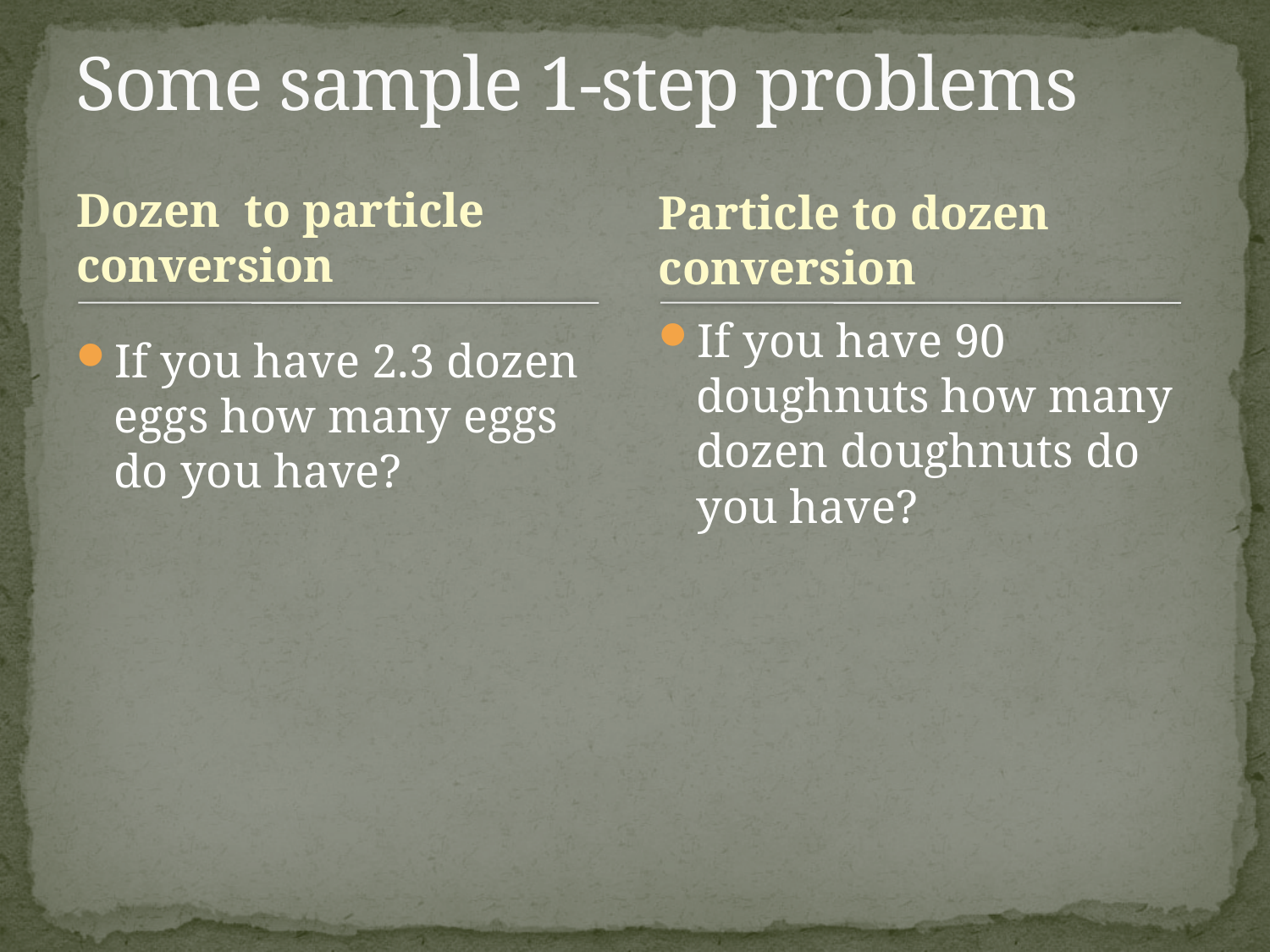

# Some sample 1-step problems
Dozen  to particle conversion
Particle to dozen conversion
If you have 90 doughnuts how many dozen doughnuts do you have?

If you have 2.3 dozen eggs how many eggs do you have?